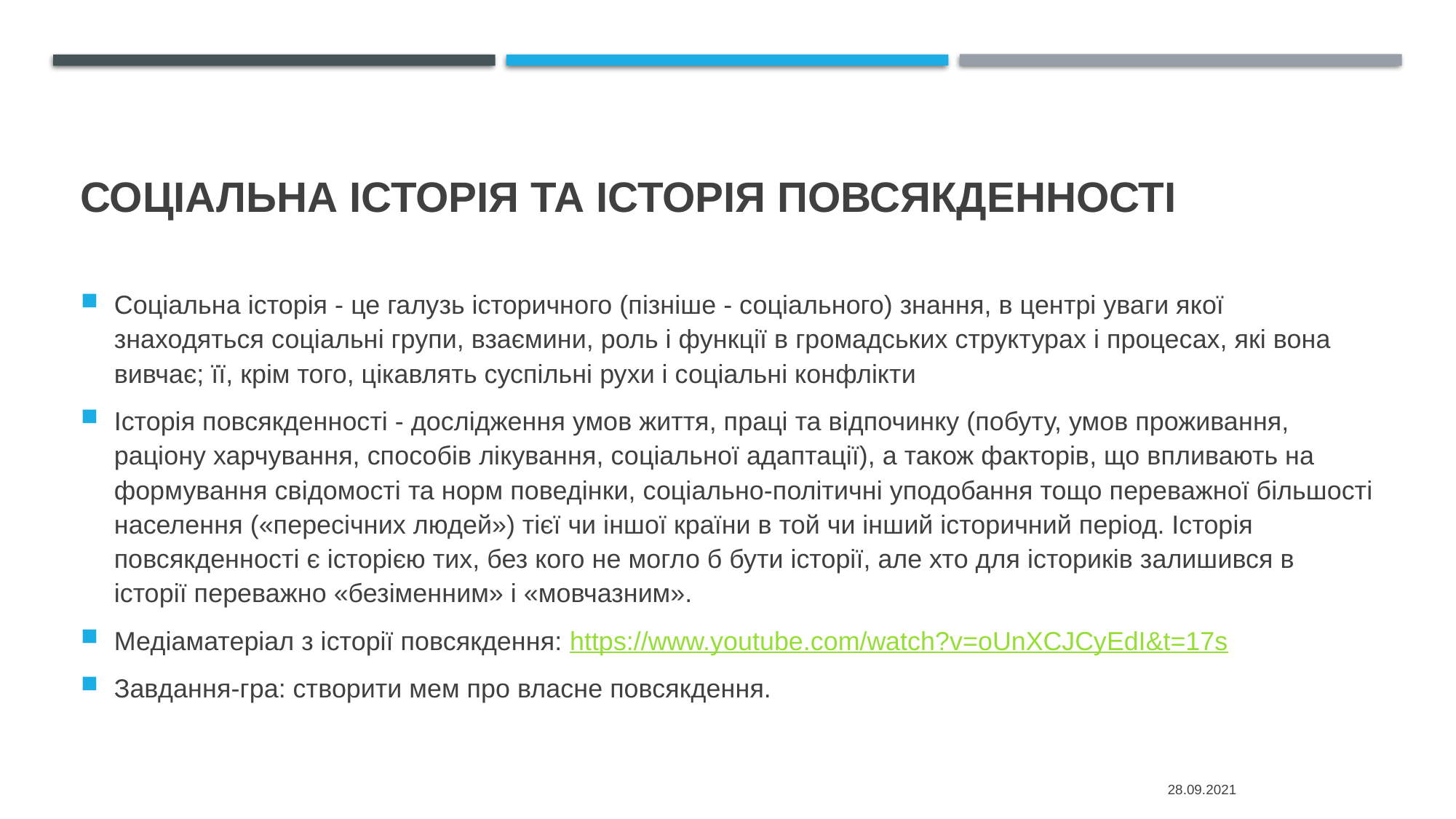

# Соціальна історія та історія повсякденності
Соціальна історія - це галузь історичного (пізніше - соціального) знання, в центрі уваги якої знаходяться соціальні групи, взаємини, роль і функції в громадських структурах і процесах, які вона вивчає; її, крім того, цікавлять суспільні рухи і соціальні конфлікти
Історія повсякденності - дослідження умов життя, праці та відпочинку (побуту, умов проживання, раціону харчування, способів лікування, соціальної адаптації), а також факторів, що впливають на формування свідомості та норм поведінки, соціально-політичні уподобання тощо переважної більшості населення («пересічних людей») тієї чи іншої країни в той чи інший історичний період. Історія повсякденності є історією тих, без кого не могло б бути історії, але хто для істориків залишився в історії переважно «безіменним» і «мовчазним».
Медіаматеріал з історії повсякдення: https://www.youtube.com/watch?v=oUnXCJCyEdI&t=17s
Завдання-гра: створити мем про власне повсякдення.

28.09.2021